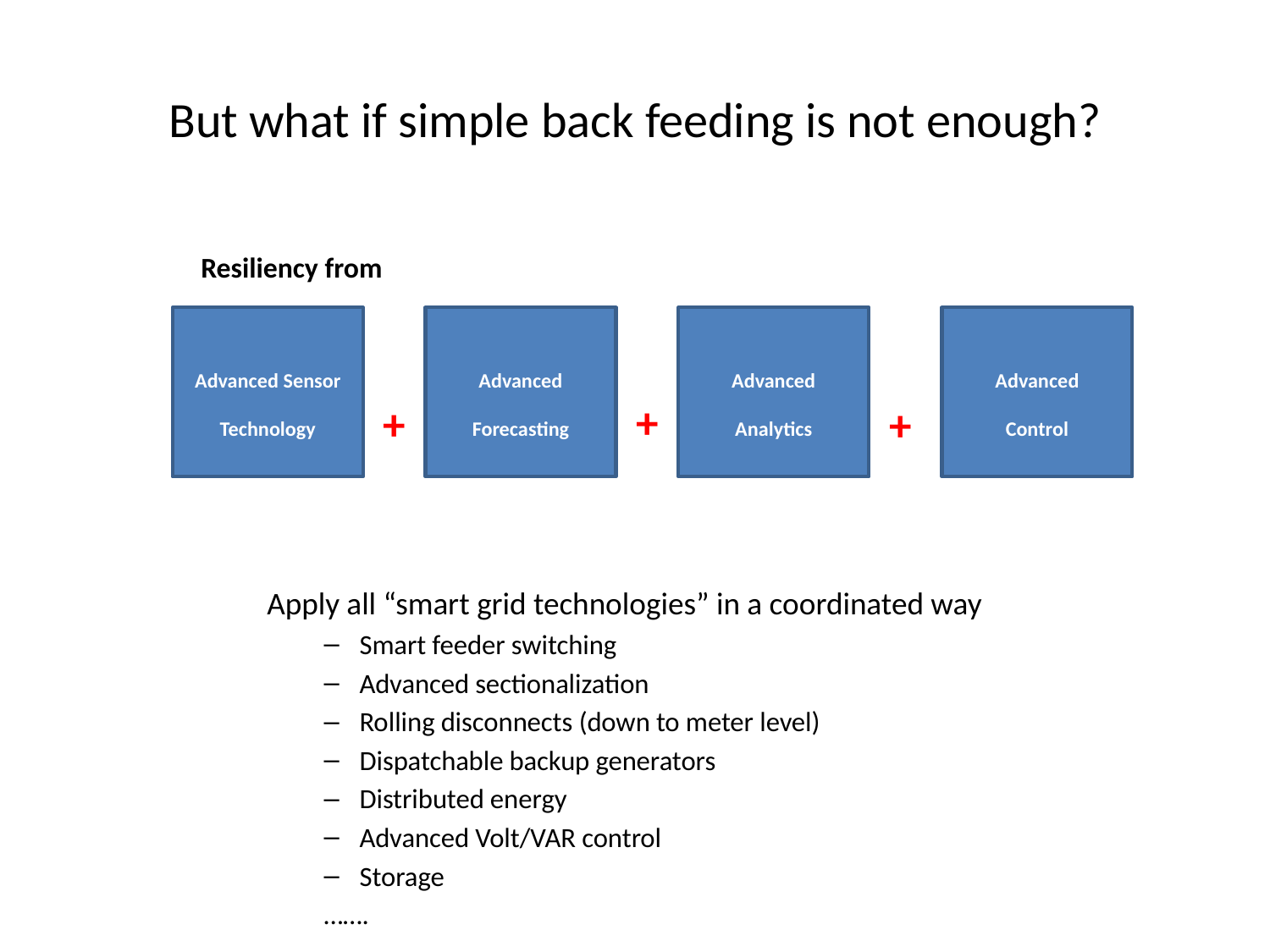

# But what if simple back feeding is not enough?
Resiliency from

Advanced Sensor Technology
Advanced
Forecasting
Advanced
Analytics
Advanced
Control
+
+
+
Apply all “smart grid technologies” in a coordinated way
Smart feeder switching
Advanced sectionalization
Rolling disconnects (down to meter level)
Dispatchable backup generators
Distributed energy
Advanced Volt/VAR control
Storage
…….